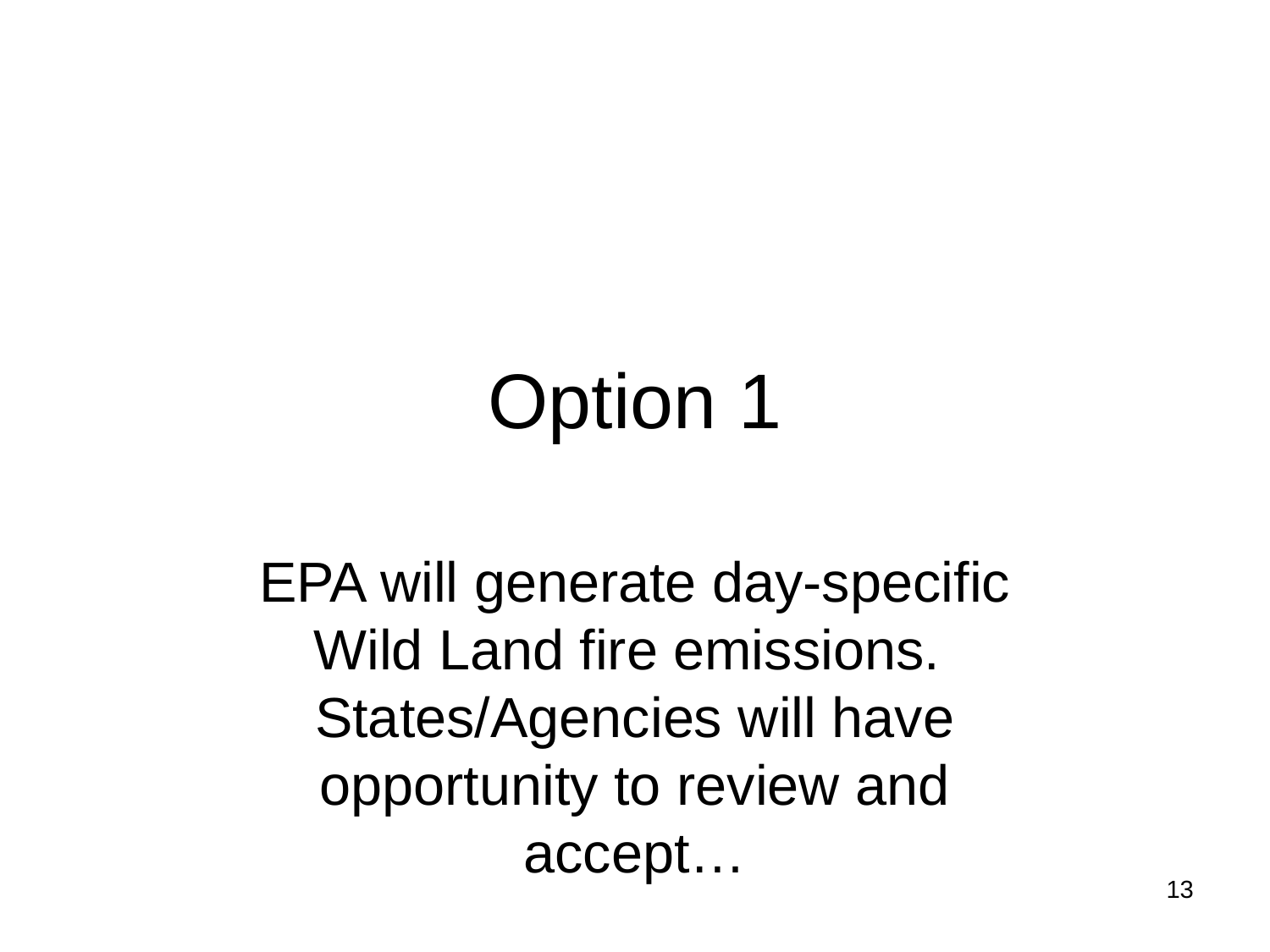

# Option 1
EPA will generate day-specific Wild Land fire emissions.  States/Agencies will have opportunity to review and accept…
13